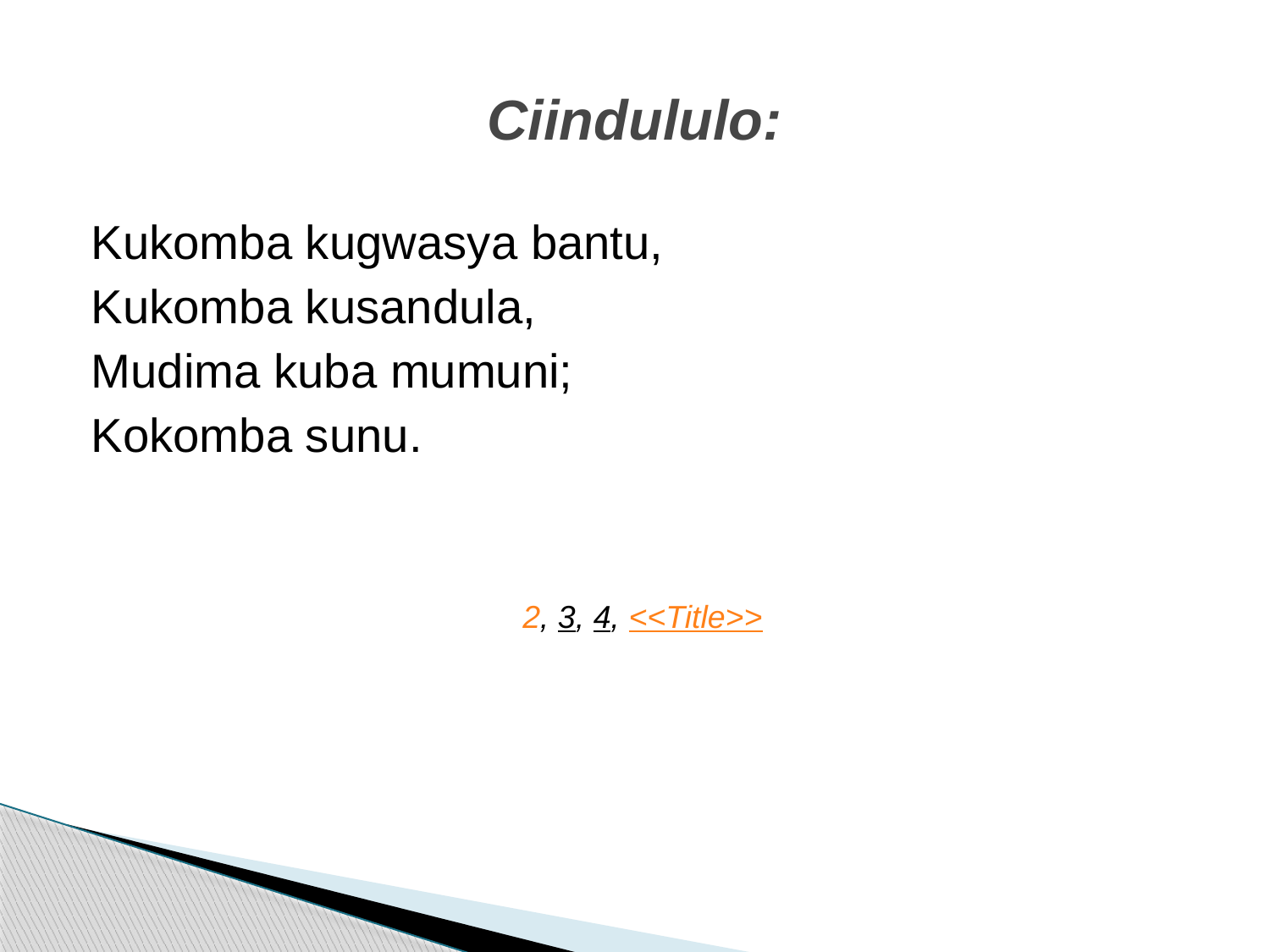

# Ciindululo:
Kukomba kugwasya bantu,
Kukomba kusandula,
Mudima kuba mumuni;
Kokomba sunu.

2, 3, 4, <<Title>>